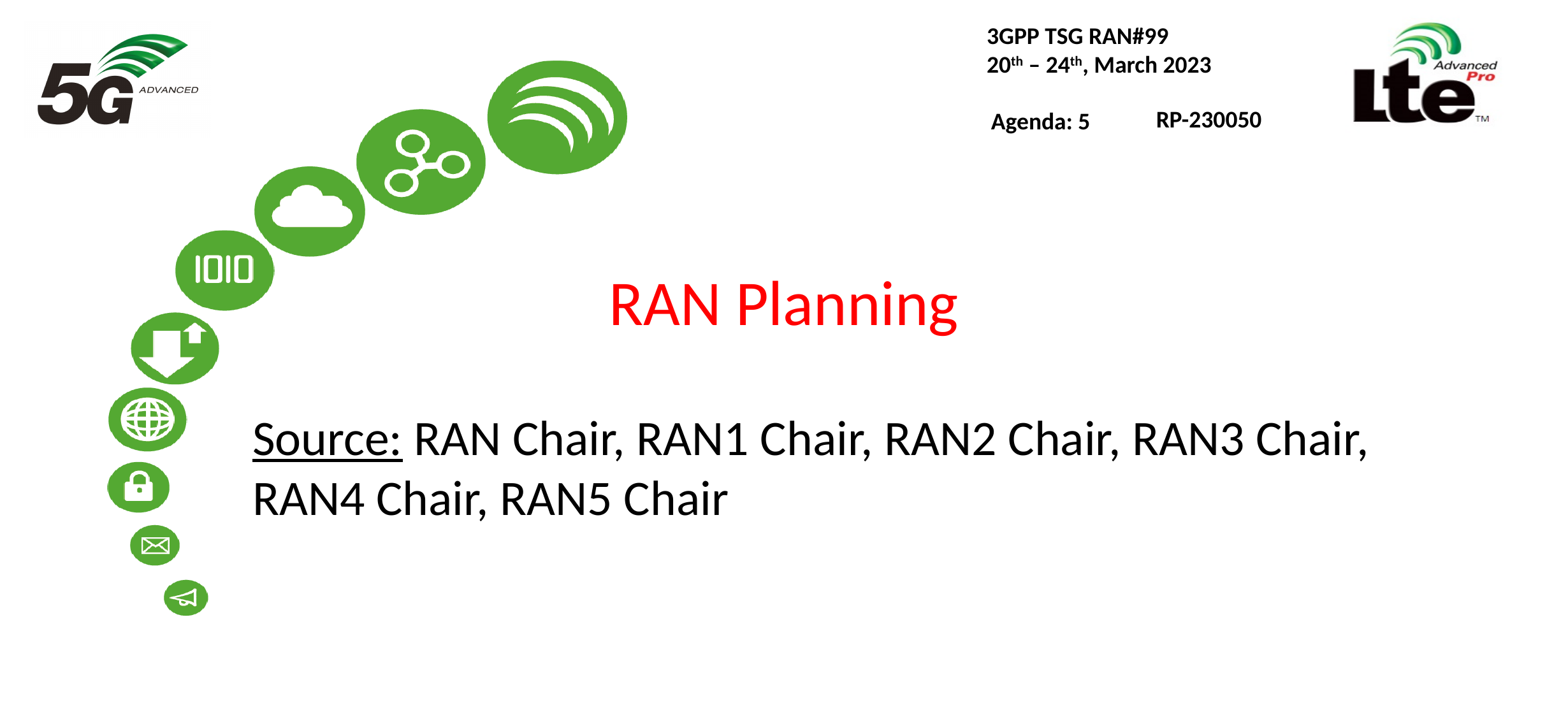

3GPP TSG RAN#99
20th – 24th, March 2023

RP-230050
Agenda: 5
# RAN Planning
Source: RAN Chair, RAN1 Chair, RAN2 Chair, RAN3 Chair, RAN4 Chair, RAN5 Chair